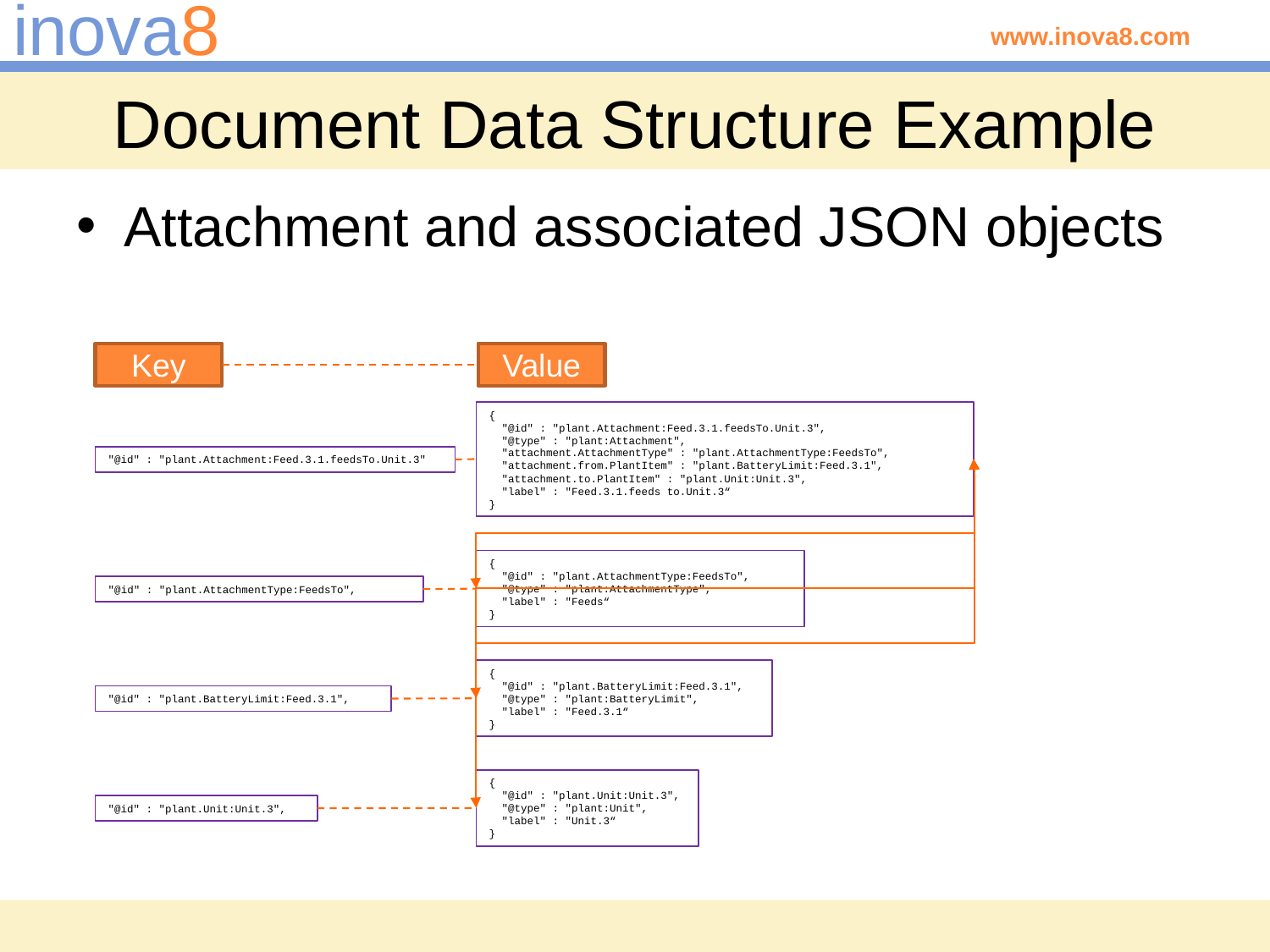

# Document Data Structure Example
Attachment and associated JSON objects
Key
Value
{
  "@id" : "plant.Attachment:Feed.3.1.feedsTo.Unit.3",
  "@type" : "plant:Attachment",
  "attachment.AttachmentType" : "plant.AttachmentType:FeedsTo",
  "attachment.from.PlantItem" : "plant.BatteryLimit:Feed.3.1",
  "attachment.to.PlantItem" : "plant.Unit:Unit.3",
  "label" : "Feed.3.1.feeds to.Unit.3“
}
"@id" : "plant.Attachment:Feed.3.1.feedsTo.Unit.3"
{
  "@id" : "plant.AttachmentType:FeedsTo",
  "@type" : "plant:AttachmentType",
  "label" : "Feeds“
}
"@id" : "plant.AttachmentType:FeedsTo",
{
  "@id" : "plant.BatteryLimit:Feed.3.1",
  "@type" : "plant:BatteryLimit",
  "label" : "Feed.3.1“
}
"@id" : "plant.BatteryLimit:Feed.3.1",
{
  "@id" : "plant.Unit:Unit.3",
  "@type" : "plant:Unit",
  "label" : "Unit.3“
}
"@id" : "plant.Unit:Unit.3",